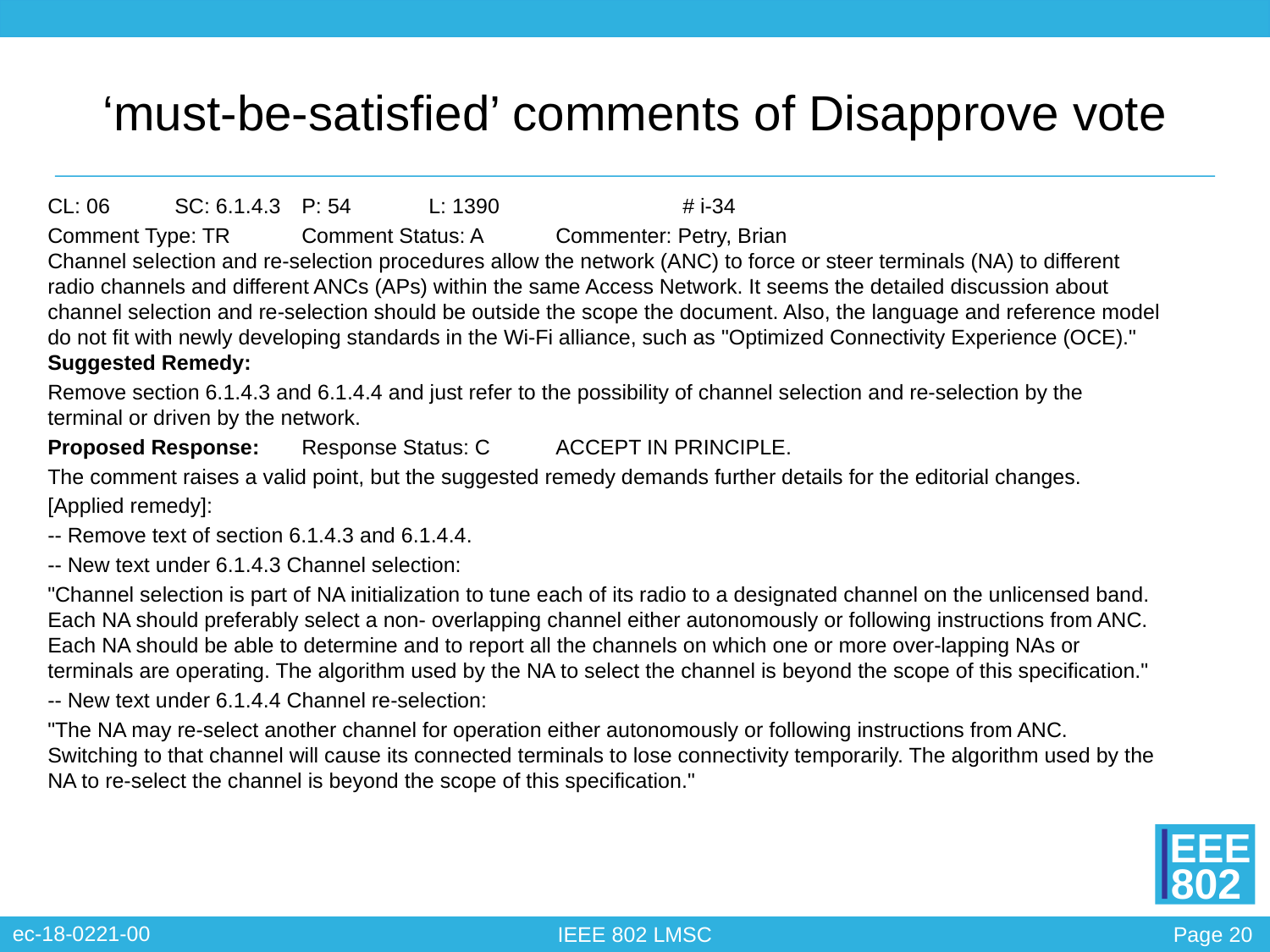

# ‘must-be-satisfied’ comments of Disapprove vote
CL: 06 	SC: 6.1.4.3 	P: 54 	L: 1390 		# i-34
Comment Type: TR 	Comment Status: A 	Commenter: Petry, Brian
Channel selection and re-selection procedures allow the network (ANC) to force or steer terminals (NA) to different radio channels and different ANCs (APs) within the same Access Network. It seems the detailed discussion about channel selection and re-selection should be outside the scope the document. Also, the language and reference model do not fit with newly developing standards in the Wi-Fi alliance, such as "Optimized Connectivity Experience (OCE)."
Suggested Remedy:
Remove section 6.1.4.3 and 6.1.4.4 and just refer to the possibility of channel selection and re-selection by the terminal or driven by the network.
Proposed Response: 	Response Status: C 	ACCEPT IN PRINCIPLE.
The comment raises a valid point, but the suggested remedy demands further details for the editorial changes.
[Applied remedy]:
-- Remove text of section 6.1.4.3 and 6.1.4.4.
-- New text under 6.1.4.3 Channel selection:
"Channel selection is part of NA initialization to tune each of its radio to a designated channel on the unlicensed band. Each NA should preferably select a non- overlapping channel either autonomously or following instructions from ANC. Each NA should be able to determine and to report all the channels on which one or more over-lapping NAs or terminals are operating. The algorithm used by the NA to select the channel is beyond the scope of this specification."
-- New text under 6.1.4.4 Channel re-selection:
"The NA may re-select another channel for operation either autonomously or following instructions from ANC. Switching to that channel will cause its connected terminals to lose connectivity temporarily. The algorithm used by the NA to re-select the channel is beyond the scope of this specification."